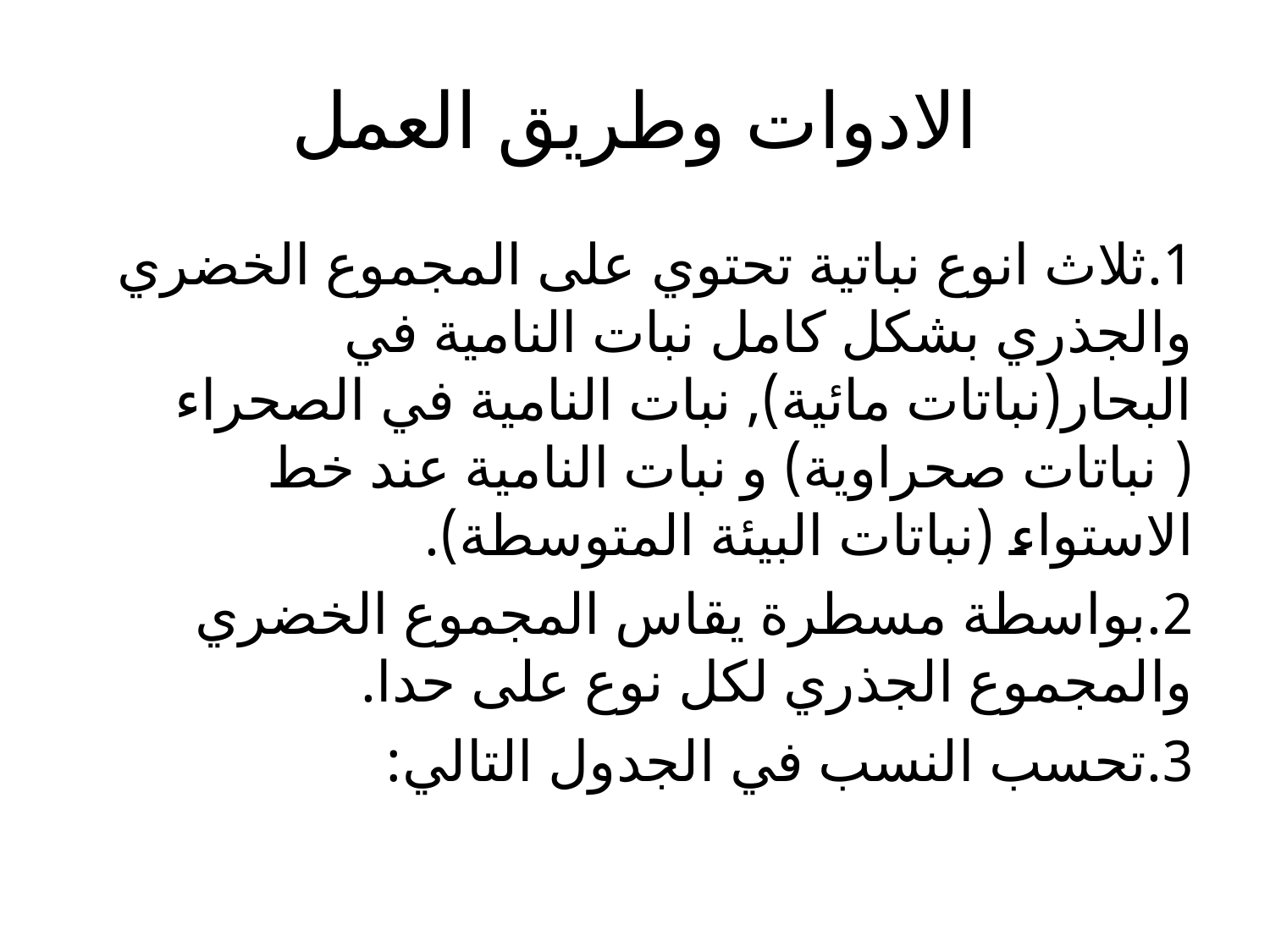

# الادوات وطريق العمل
1.ثلاث انوع نباتية تحتوي على المجموع الخضري والجذري بشكل كامل نبات النامية في البحار(نباتات مائية), نبات النامية في الصحراء ( نباتات صحراوية) و نبات النامية عند خط الاستواء (نباتات البيئة المتوسطة).
2.بواسطة مسطرة يقاس المجموع الخضري والمجموع الجذري لكل نوع على حدا.
3.تحسب النسب في الجدول التالي: